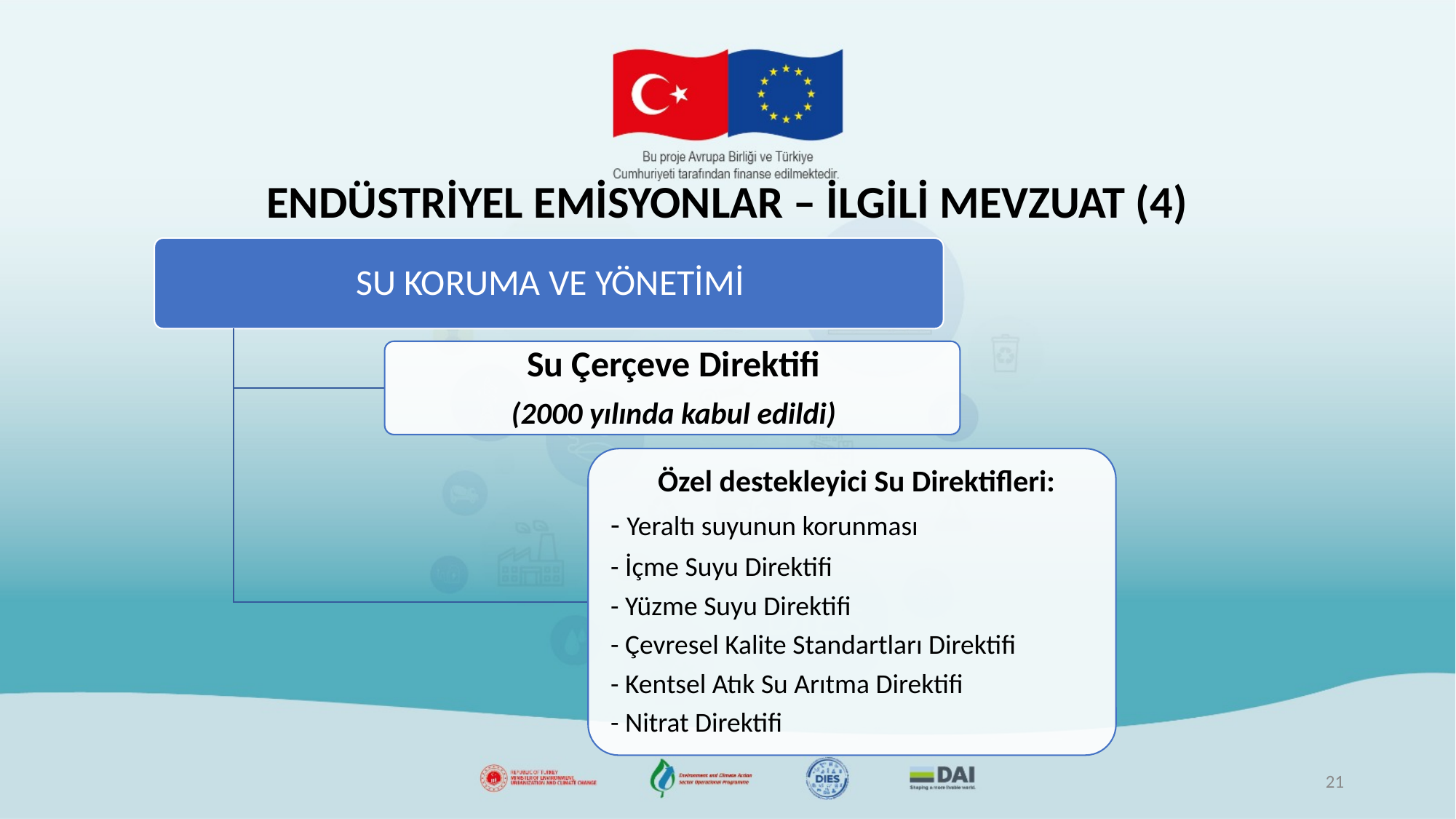

# ENDÜSTRİYEL EMİSYONLAR – İLGİLİ MEVZUAT (4)
SU KORUMA VE YÖNETİMİ
Su Çerçeve Direktifi
(2000 yılında kabul edildi)
Özel destekleyici Su Direktifleri:
- Yeraltı suyunun korunması
- İçme Suyu Direktifi
- Yüzme Suyu Direktifi
- Çevresel Kalite Standartları Direktifi
- Kentsel Atık Su Arıtma Direktifi
- Nitrat Direktifi
21